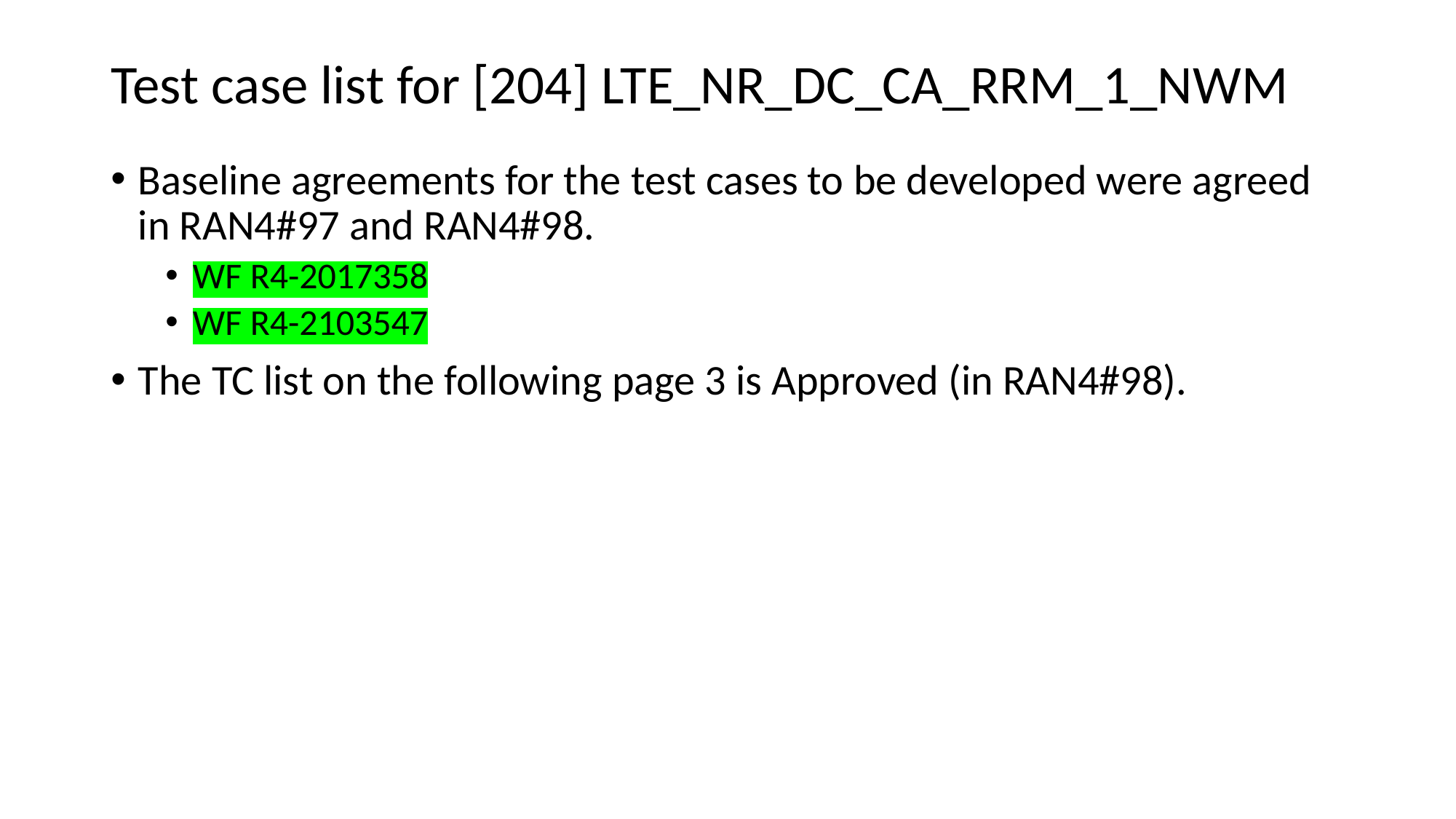

# Test case list for [204] LTE_NR_DC_CA_RRM_1_NWM
Baseline agreements for the test cases to be developed were agreed in RAN4#97 and RAN4#98.
WF R4-2017358
WF R4-2103547
The TC list on the following page 3 is Approved (in RAN4#98).